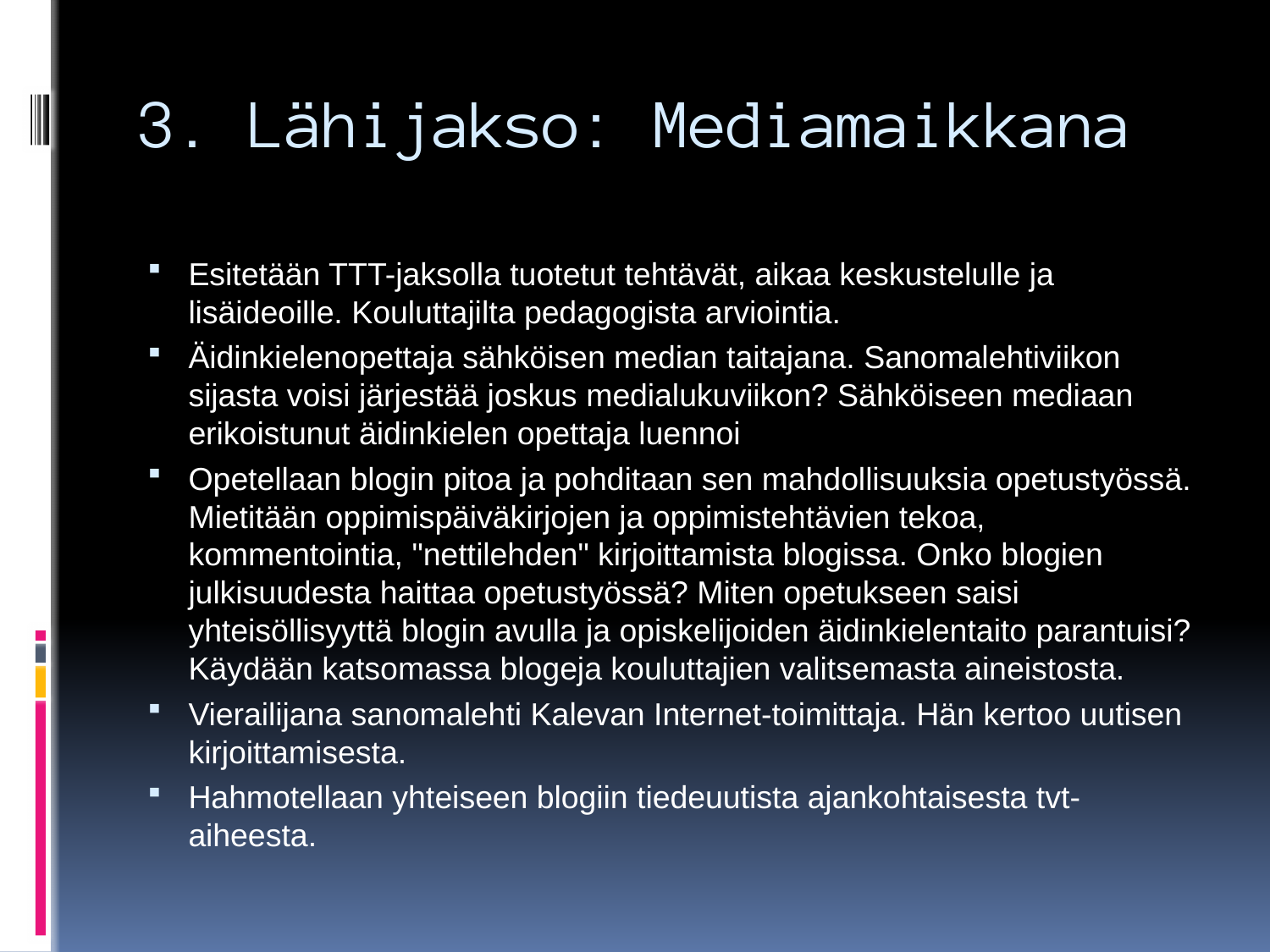

# 3. Lähijakso: Mediamaikkana
Esitetään TTT-jaksolla tuotetut tehtävät, aikaa keskustelulle ja lisäideoille. Kouluttajilta pedagogista arviointia.
Äidinkielenopettaja sähköisen median taitajana. Sanomalehtiviikon sijasta voisi järjestää joskus medialukuviikon? Sähköiseen mediaan erikoistunut äidinkielen opettaja luennoi
Opetellaan blogin pitoa ja pohditaan sen mahdollisuuksia opetustyössä. Mietitään oppimispäiväkirjojen ja oppimistehtävien tekoa, kommentointia, "nettilehden" kirjoittamista blogissa. Onko blogien julkisuudesta haittaa opetustyössä? Miten opetukseen saisi yhteisöllisyyttä blogin avulla ja opiskelijoiden äidinkielentaito parantuisi? Käydään katsomassa blogeja kouluttajien valitsemasta aineistosta.
Vierailijana sanomalehti Kalevan Internet-toimittaja. Hän kertoo uutisen kirjoittamisesta.
Hahmotellaan yhteiseen blogiin tiedeuutista ajankohtaisesta tvt-aiheesta.